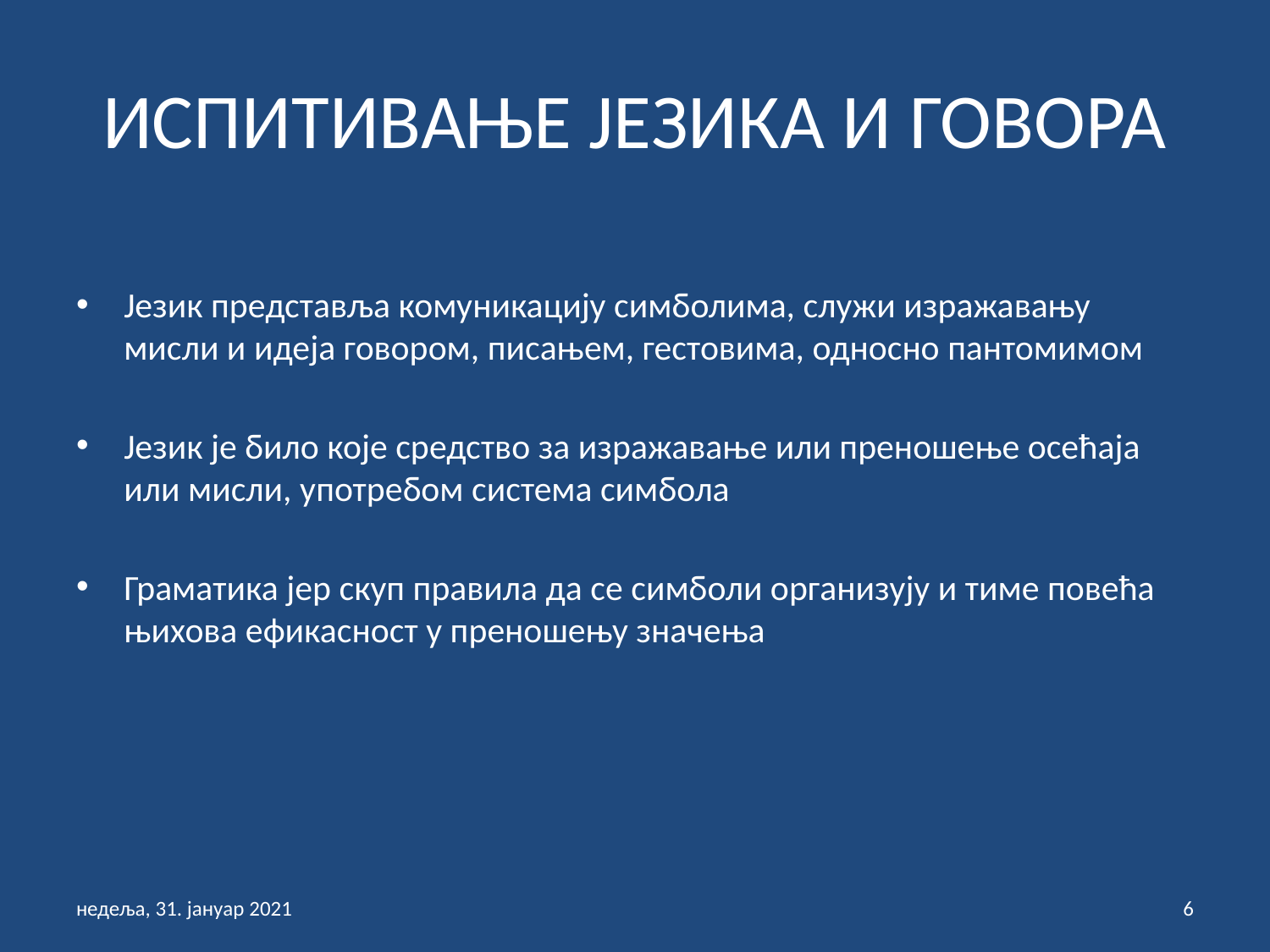

# ИСПИТИВАЊЕ ЈЕЗИКА И ГОВОРА
Језик представља комуникацију симболима, служи изражавању мисли и идеја говором, писањем, гестовима, односно пантомимом

Језик је било које средство за изражавање или преношење осећаја или мисли, употребом система симбола

Граматика јер скуп правила да се симболи организују и тиме повећа њихова ефикасност у преношењу значења
недеља, 31. јануар 2021
6